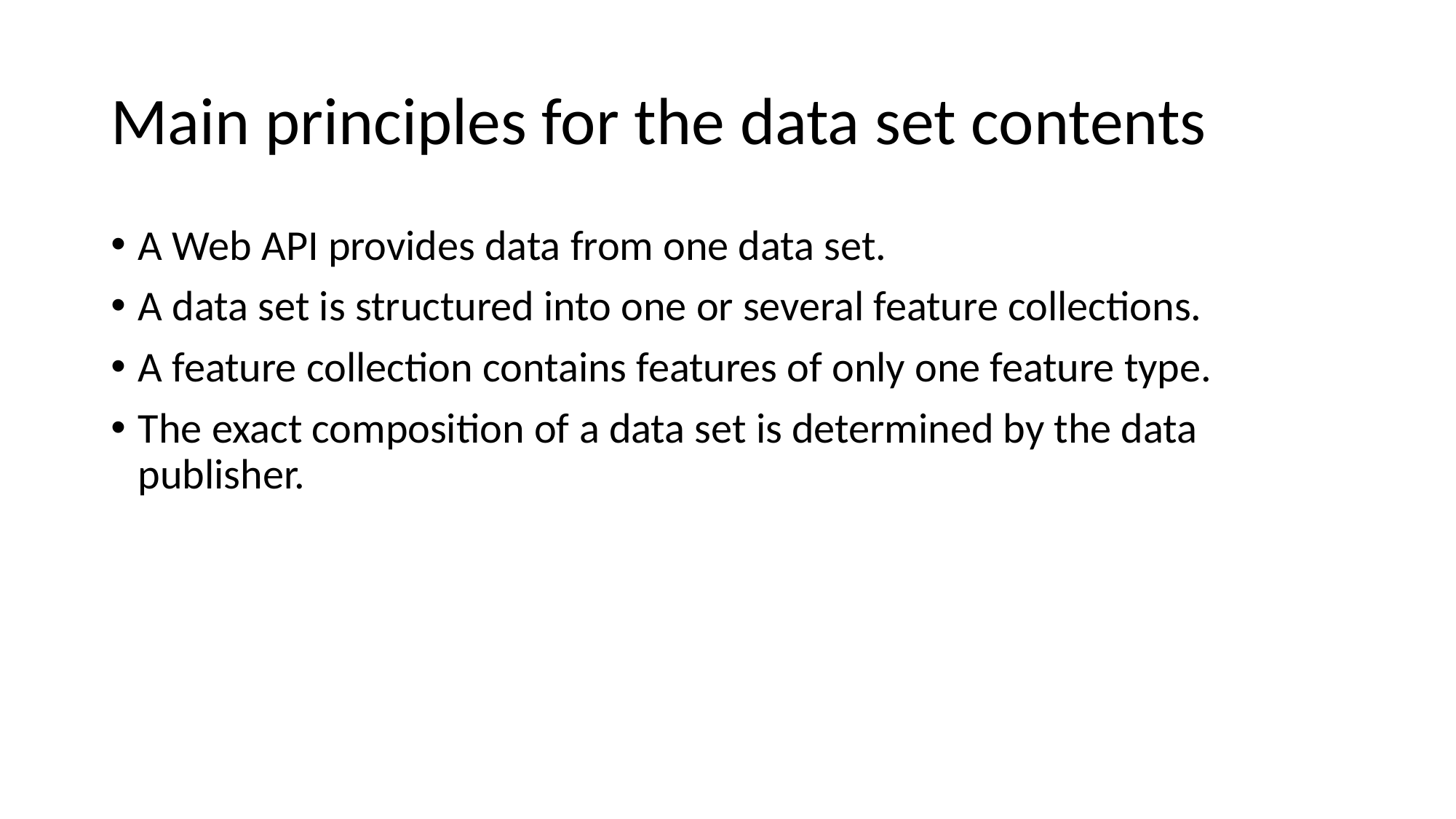

# Main principles for the data set contents
A Web API provides data from one data set.
A data set is structured into one or several feature collections.
A feature collection contains features of only one feature type.
The exact composition of a data set is determined by the data publisher.